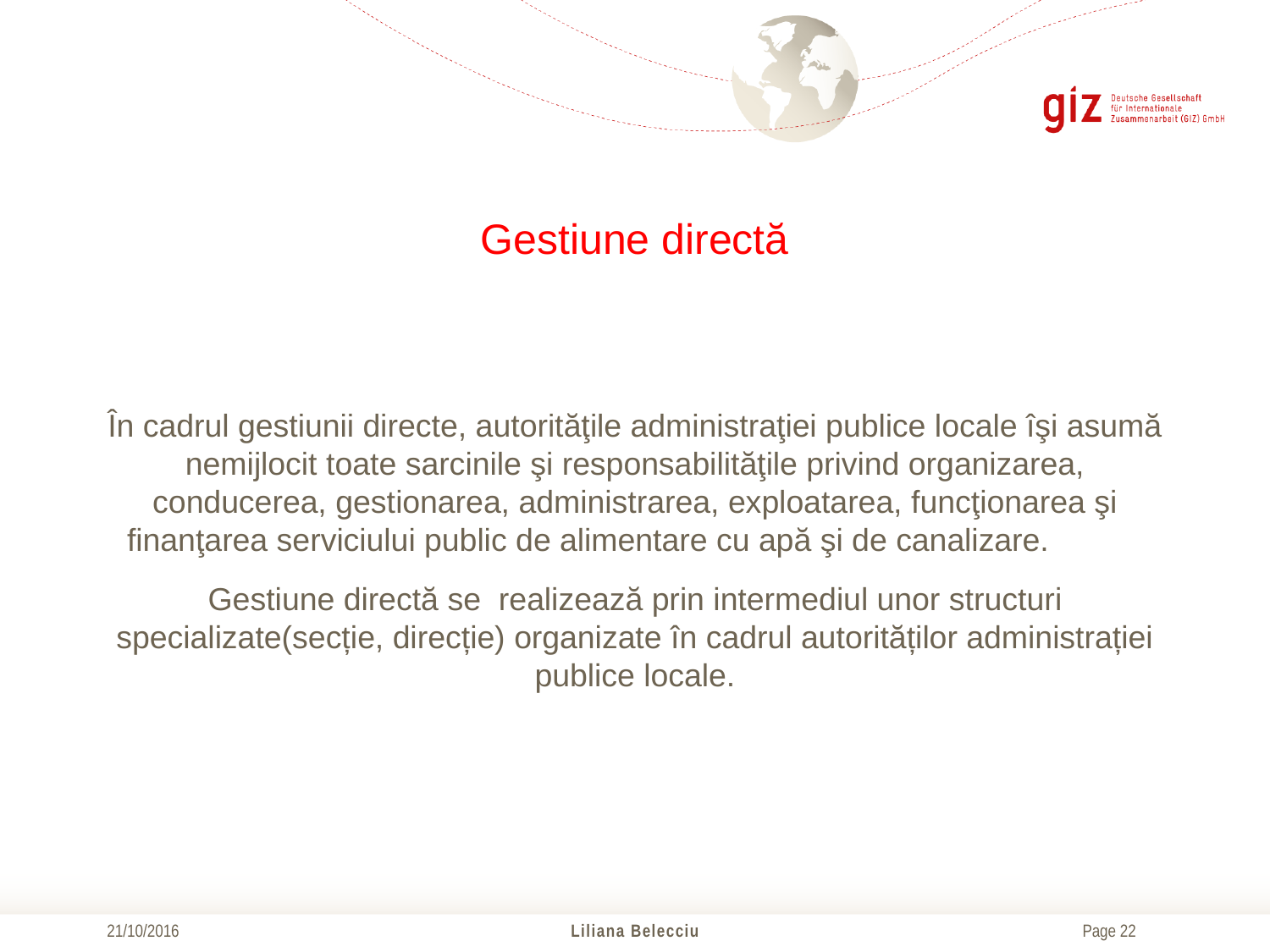

# Gestiune directă

În cadrul gestiunii directe, autorităţile administraţiei publice locale îşi asumă nemijlocit toate sarcinile şi responsabilităţile privind organizarea, conducerea, gestionarea, administrarea, exploatarea, funcţionarea şi finanţarea serviciului public de alimentare cu apă şi de canalizare.
Gestiune directă se  realizează prin intermediul unor structuri specializate(secție, direcție) organizate în cadrul autorităților administrației publice locale.
21/10/2016
Liliana Belecciu